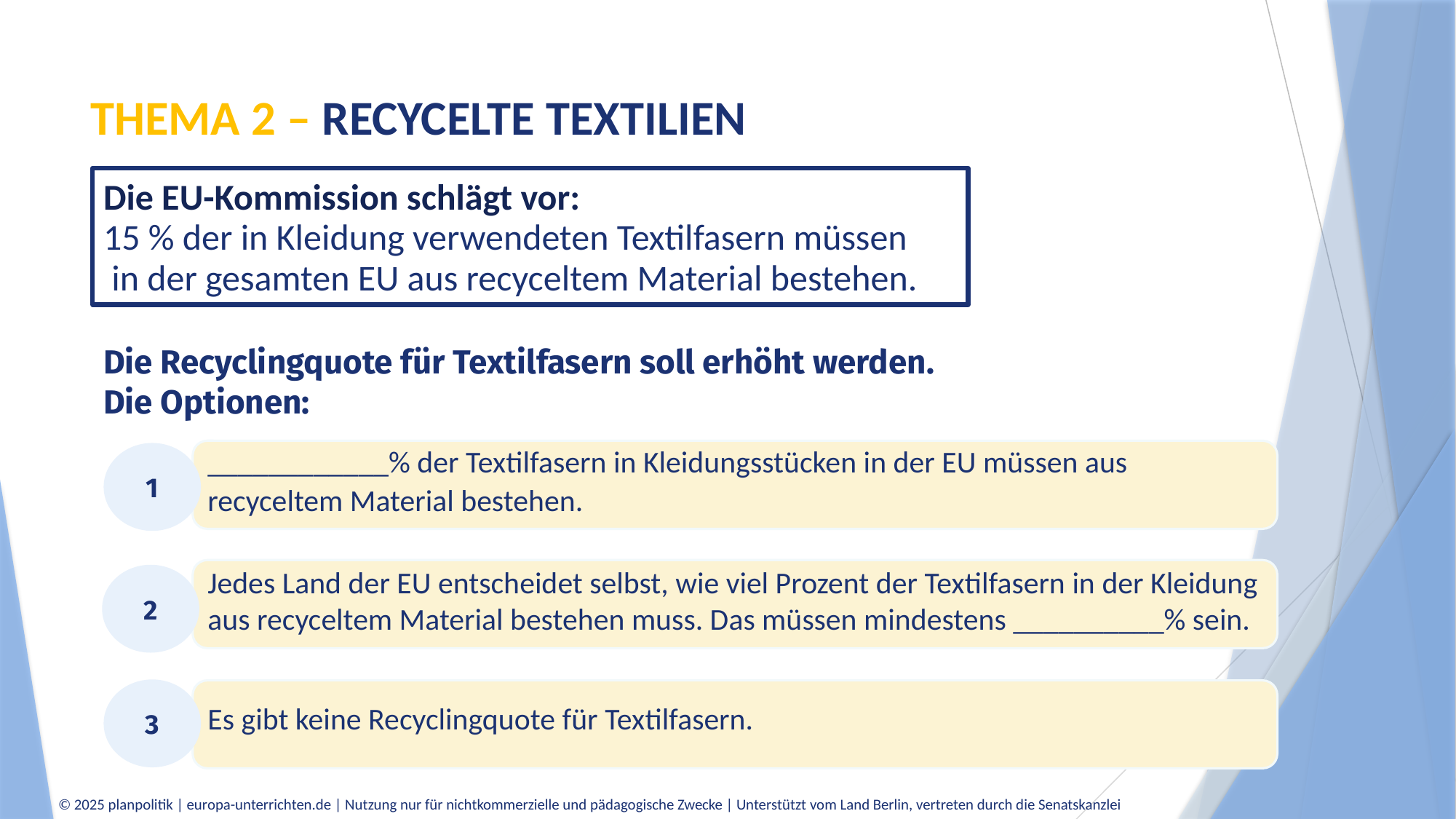

THEMA 2 – RECYCELTE TEXTILIEN
Die EU-Kommission schlägt vor:
15 % der in Kleidung verwendeten Textilfasern müssen
 in der gesamten EU aus recyceltem Material bestehen.
Die Recyclingquote für Textilfasern soll erhöht werden.
Die Optionen:

____________% der Textilfasern in Kleidungsstücken in der EU müssen aus recyceltem Material bestehen.

1

Jedes Land der EU entscheidet selbst, wie viel Prozent der Textilfasern in der Kleidung aus recyceltem Material bestehen muss. Das müssen mindestens __________% sein.

2
3

Es gibt keine Recyclingquote für Textilfasern.